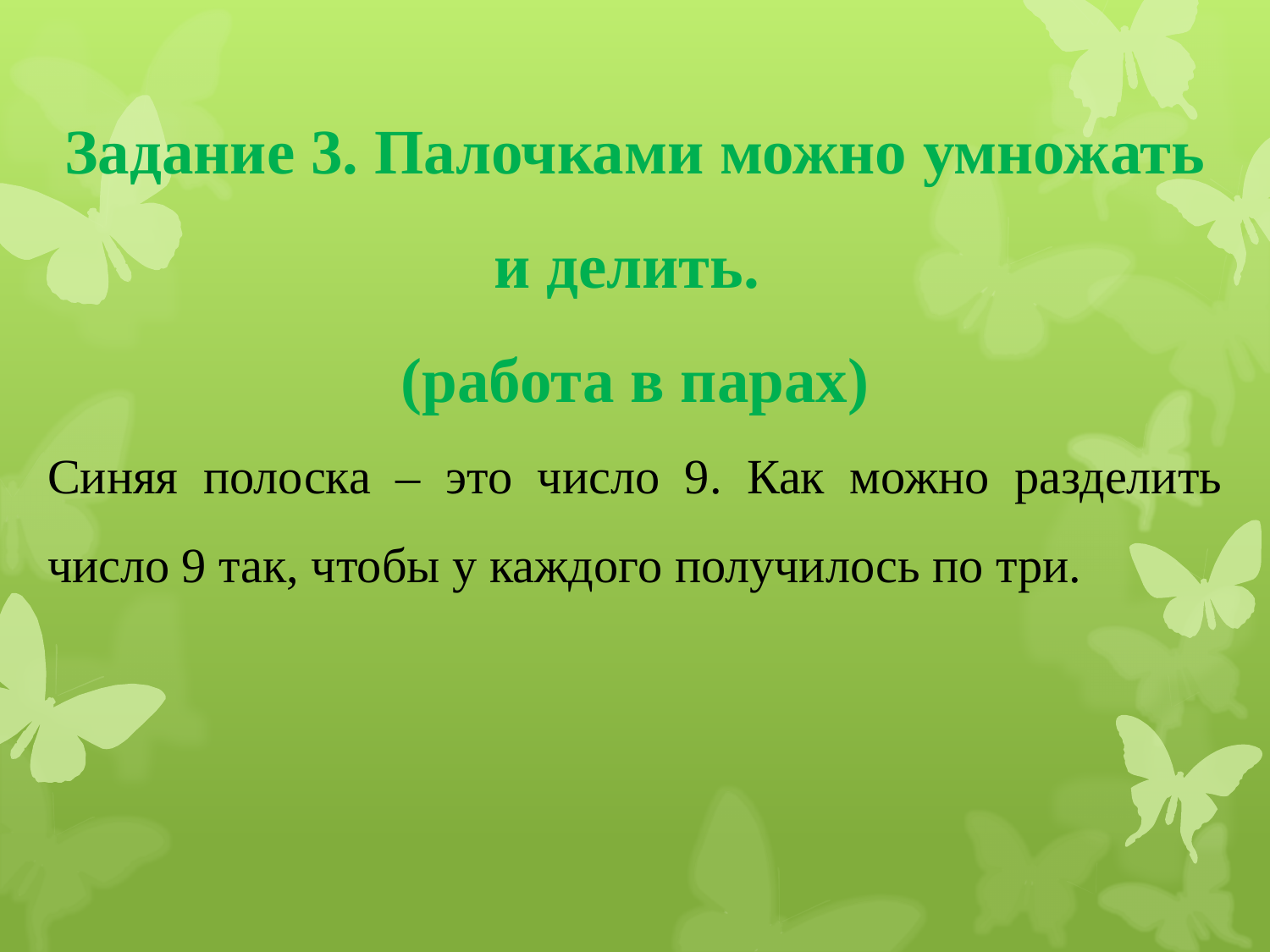

Задание 3. Палочками можно умножать и делить.
(работа в парах)
Синяя полоска – это число 9. Как можно разделить число 9 так, чтобы у каждого получилось по три.